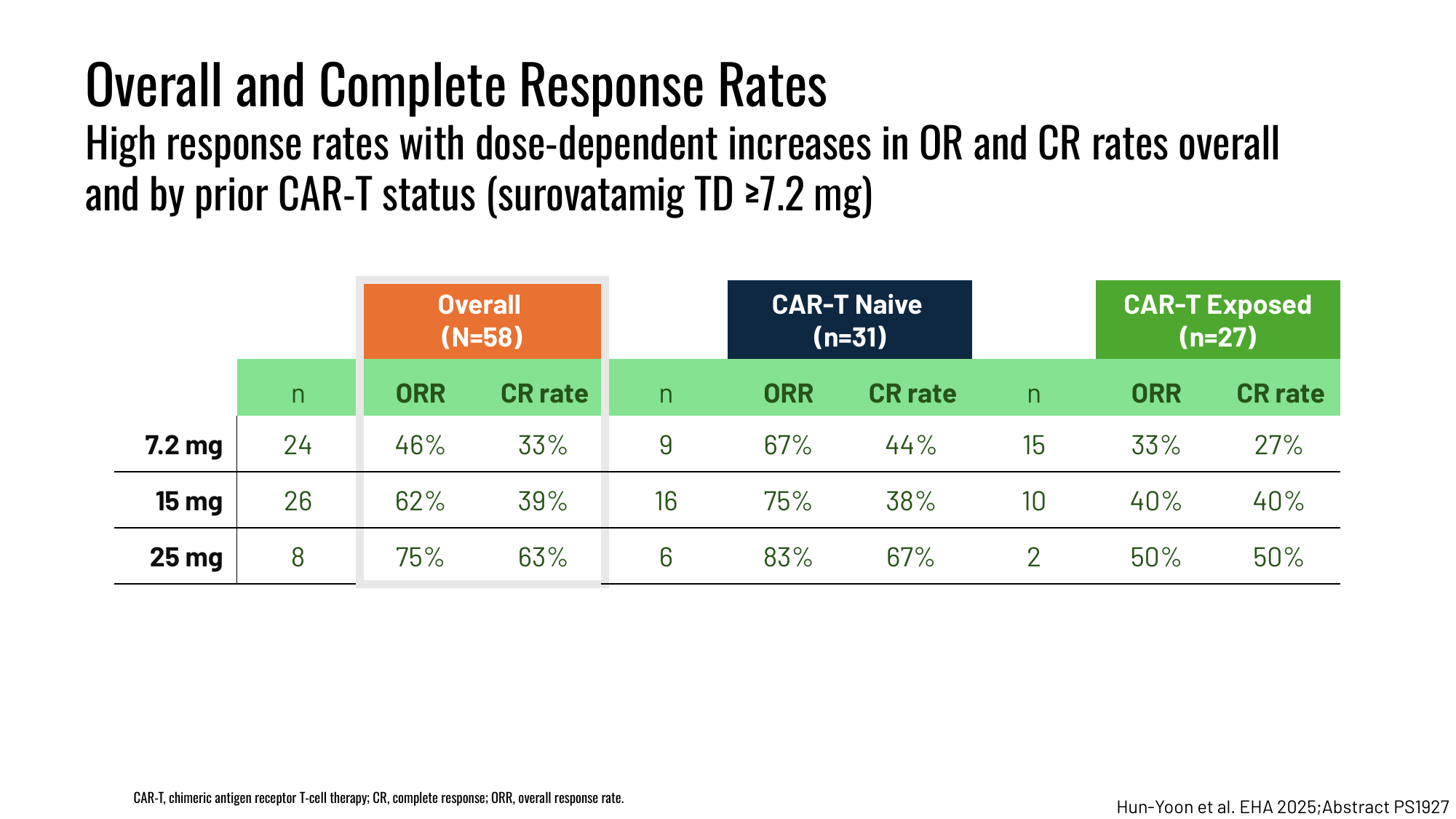

Overall and Complete Response Rates
High response rates with dose-dependent increases in OR and CR rates overall and by prior CAR-T status (surovatamig TD ≥7.2 mg)
|  |  | Overall (N=58) |  |  | CAR-T Naive (n=31) |  |  | CAR-T Exposed (n=27) |  |
| --- | --- | --- | --- | --- | --- | --- | --- | --- | --- |
|  | n | ORR | CR rate | n | ORR | CR rate | n | ORR | CR rate |
| 7.2 mg | 24 | 46% | 33% | 9 | 67% | 44% | 15 | 33% | 27% |
| 15 mg | 26 | 62% | 39% | 16 | 75% | 38% | 10 | 40% | 40% |
| 25 mg | 8 | 75% | 63% | 6 | 83% | 67% | 2 | 50% | 50% |

CAR-T, chimeric antigen receptor T-cell therapy; CR, complete response; ORR, overall response rate.
Hun-Yoon et al. EHA 2025;Abstract PS1927